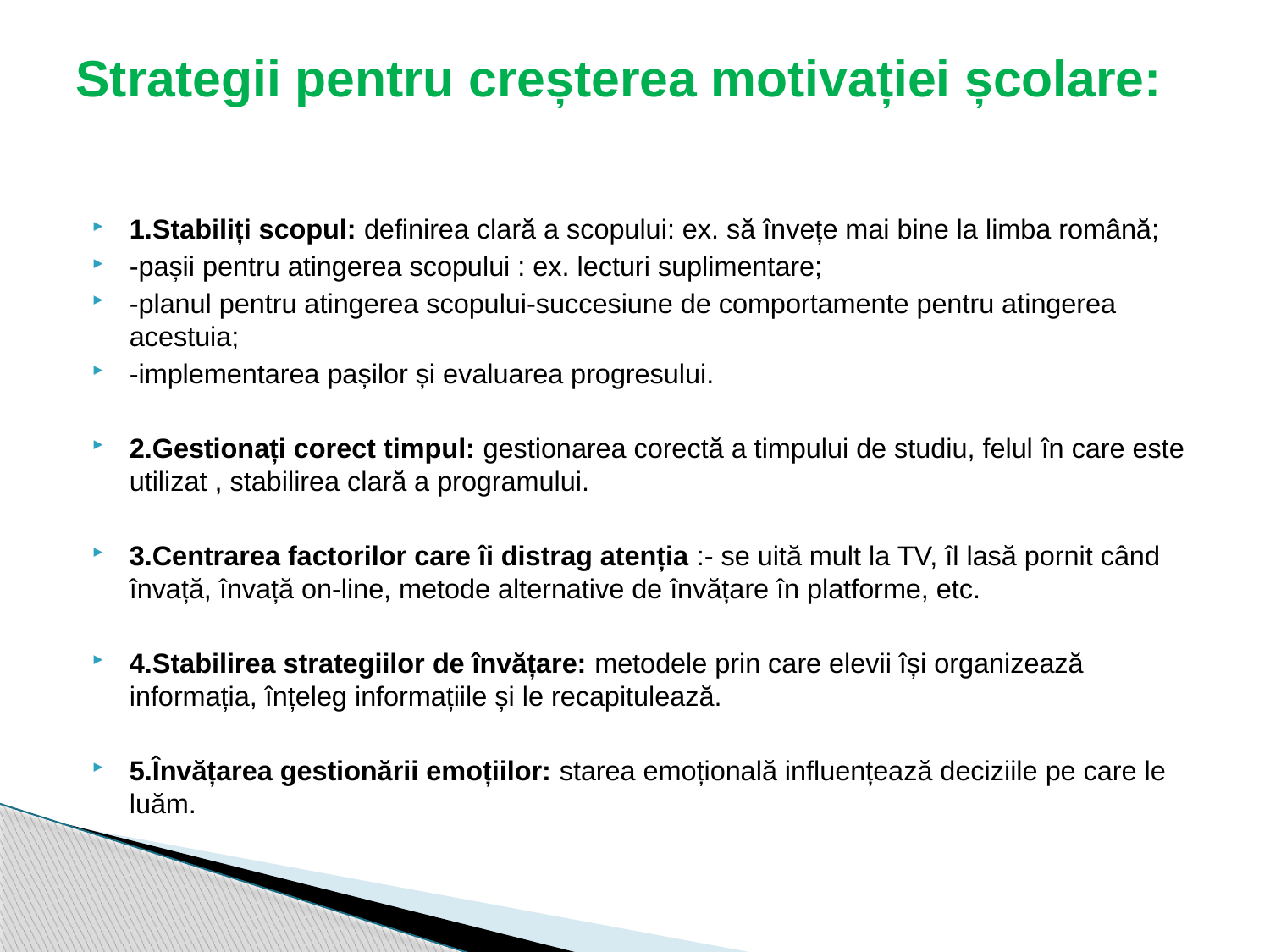

# Strategii pentru creșterea motivației școlare:
1.Stabiliți scopul: definirea clară a scopului: ex. să învețe mai bine la limba română;
-pașii pentru atingerea scopului : ex. lecturi suplimentare;
-planul pentru atingerea scopului-succesiune de comportamente pentru atingerea acestuia;
-implementarea pașilor și evaluarea progresului.

2.Gestionați corect timpul: gestionarea corectă a timpului de studiu, felul în care este utilizat , stabilirea clară a programului.

3.Centrarea factorilor care îi distrag atenția :- se uită mult la TV, îl lasă pornit când învață, învață on-line, metode alternative de învățare în platforme, etc.

4.Stabilirea strategiilor de învățare: metodele prin care elevii își organizează informația, înțeleg informațiile și le recapitulează.

5.Învățarea gestionării emoțiilor: starea emoțională influențează deciziile pe care le luăm.